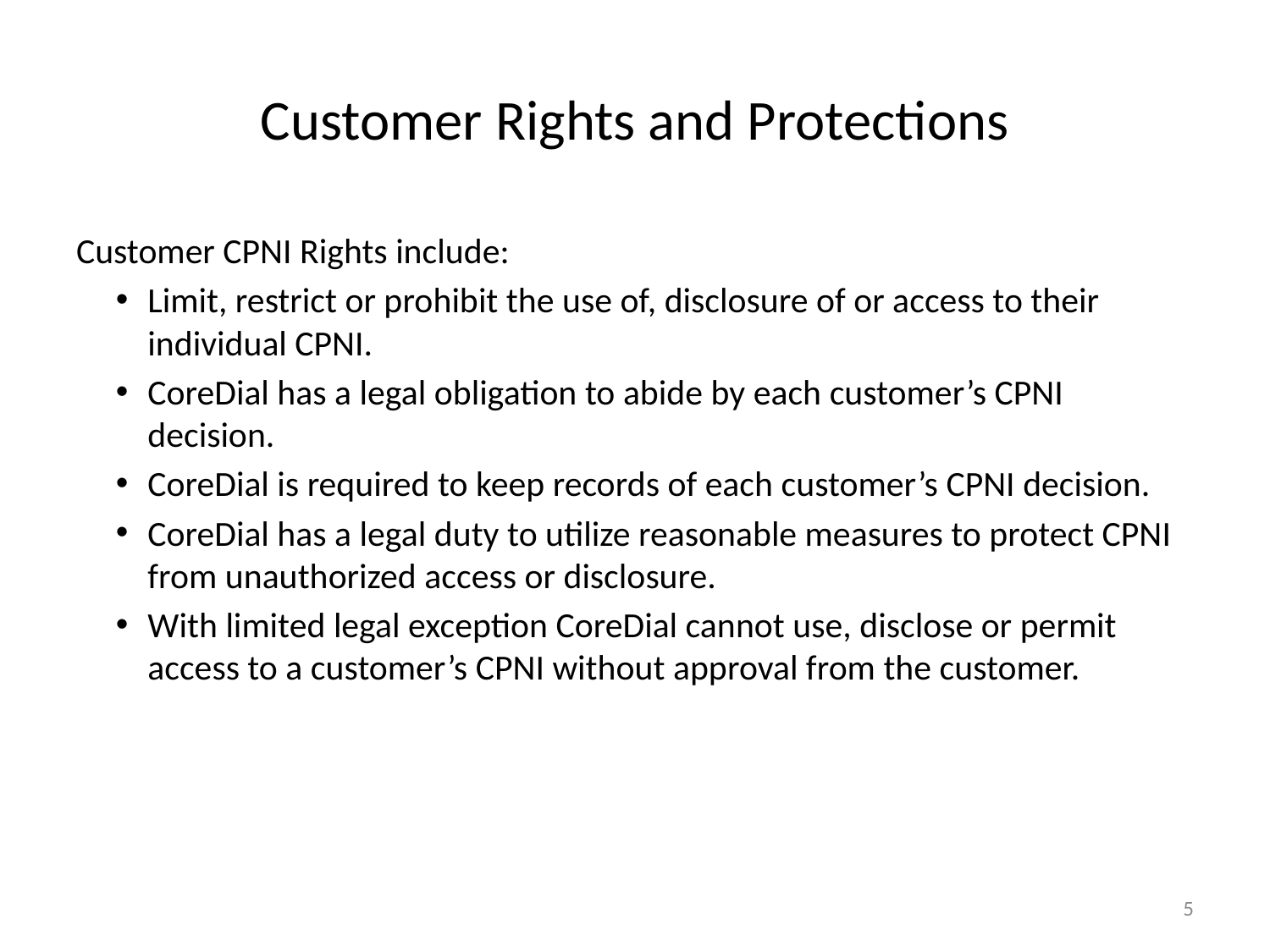

# Customer Rights and Protections
Customer CPNI Rights include:
Limit, restrict or prohibit the use of, disclosure of or access to their individual CPNI.
CoreDial has a legal obligation to abide by each customer’s CPNI decision.
CoreDial is required to keep records of each customer’s CPNI decision.
CoreDial has a legal duty to utilize reasonable measures to protect CPNI from unauthorized access or disclosure.
With limited legal exception CoreDial cannot use, disclose or permit access to a customer’s CPNI without approval from the customer.

5